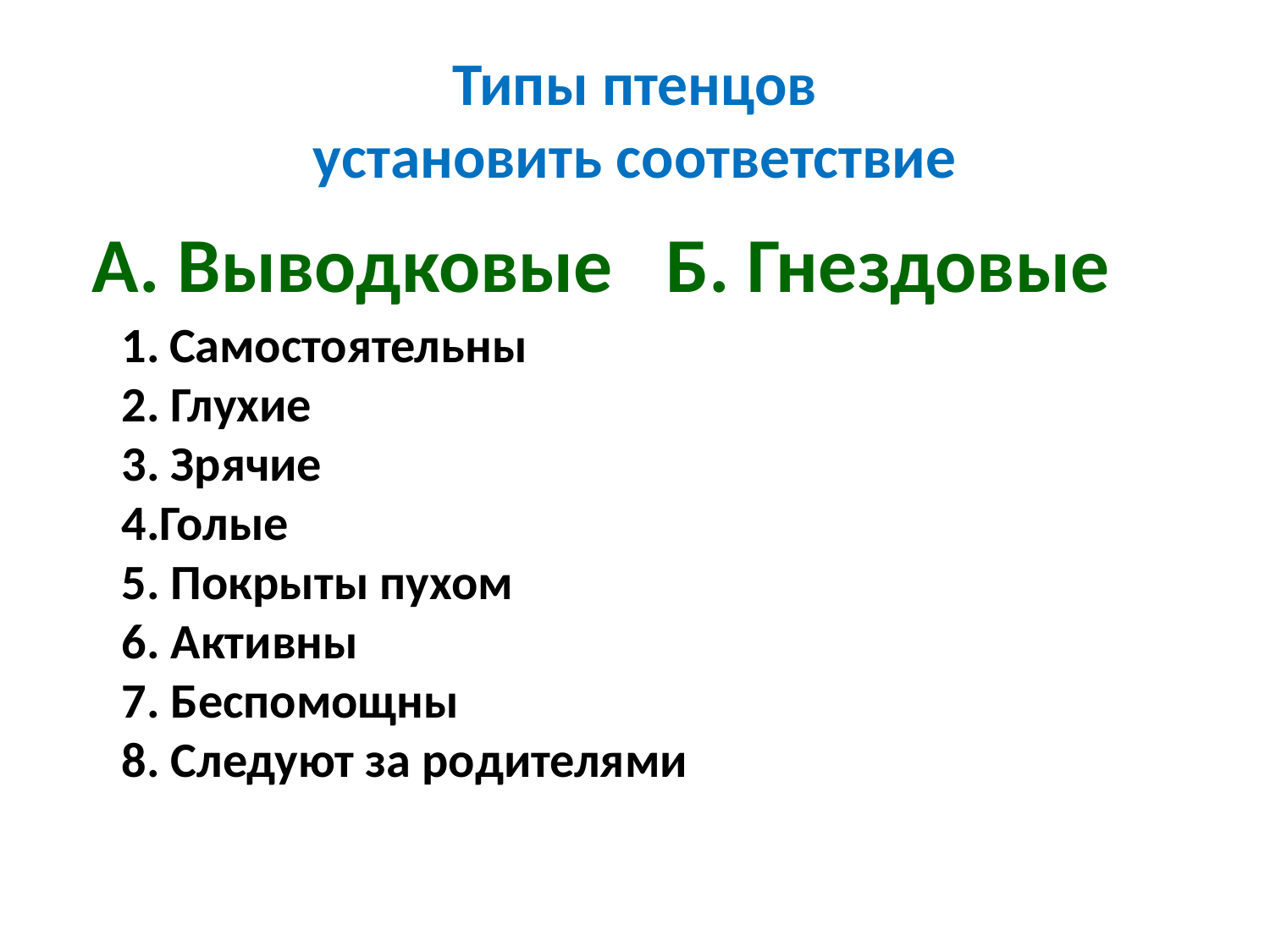

# Типы птенцов установить соответствие
А. Выводковые   Б. Гнездовые
Самостоятельны
2. Глухие
3. Зрячие
4.Голые
5. Покрыты пухом
6. Активны
7. Беспомощны
8. Следуют за родителями